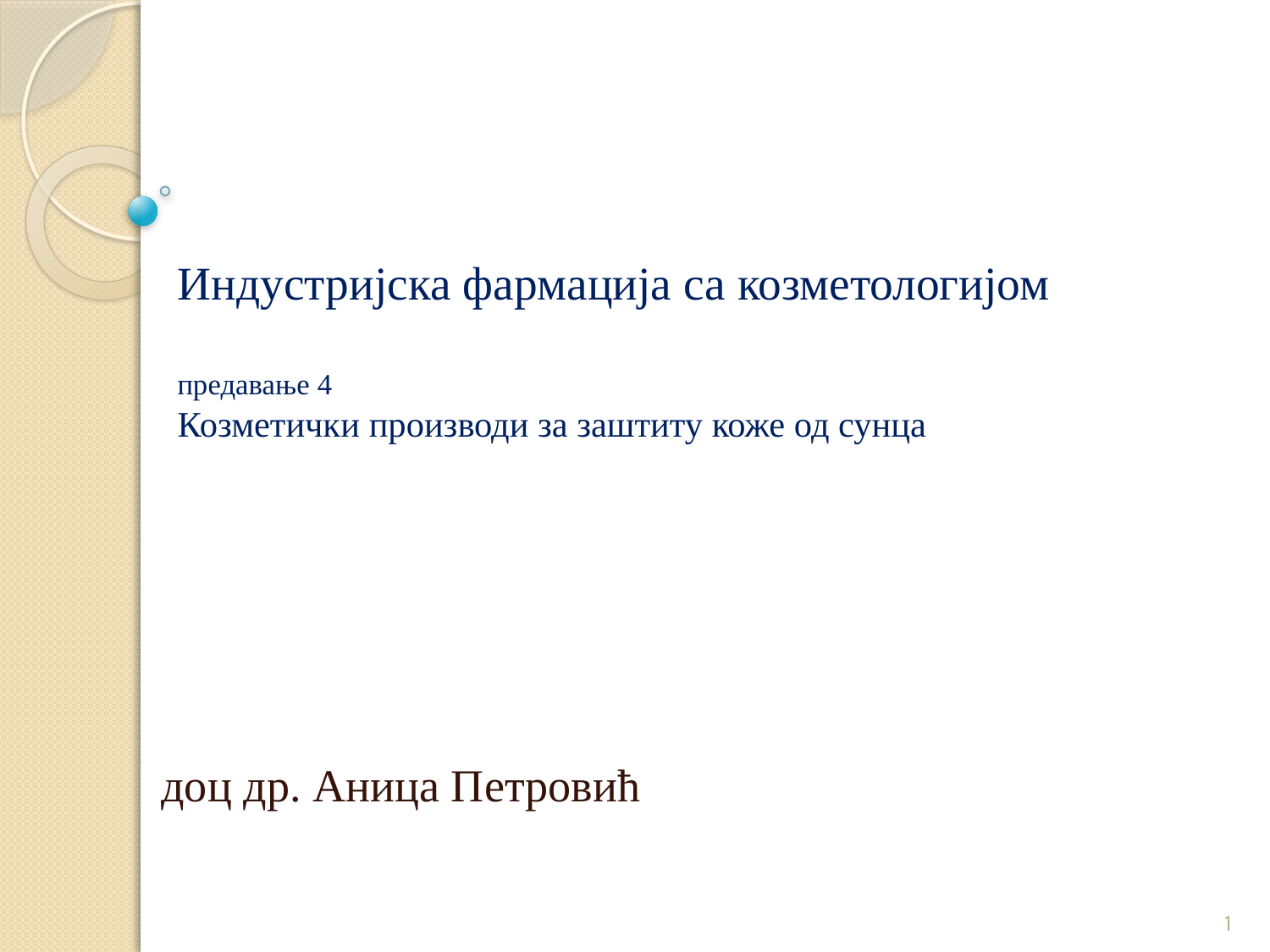

# Индустријска фармација са козметологијом предавање 4 Козметички производи за заштиту коже од сунца
доц др. Аница Петровић
1